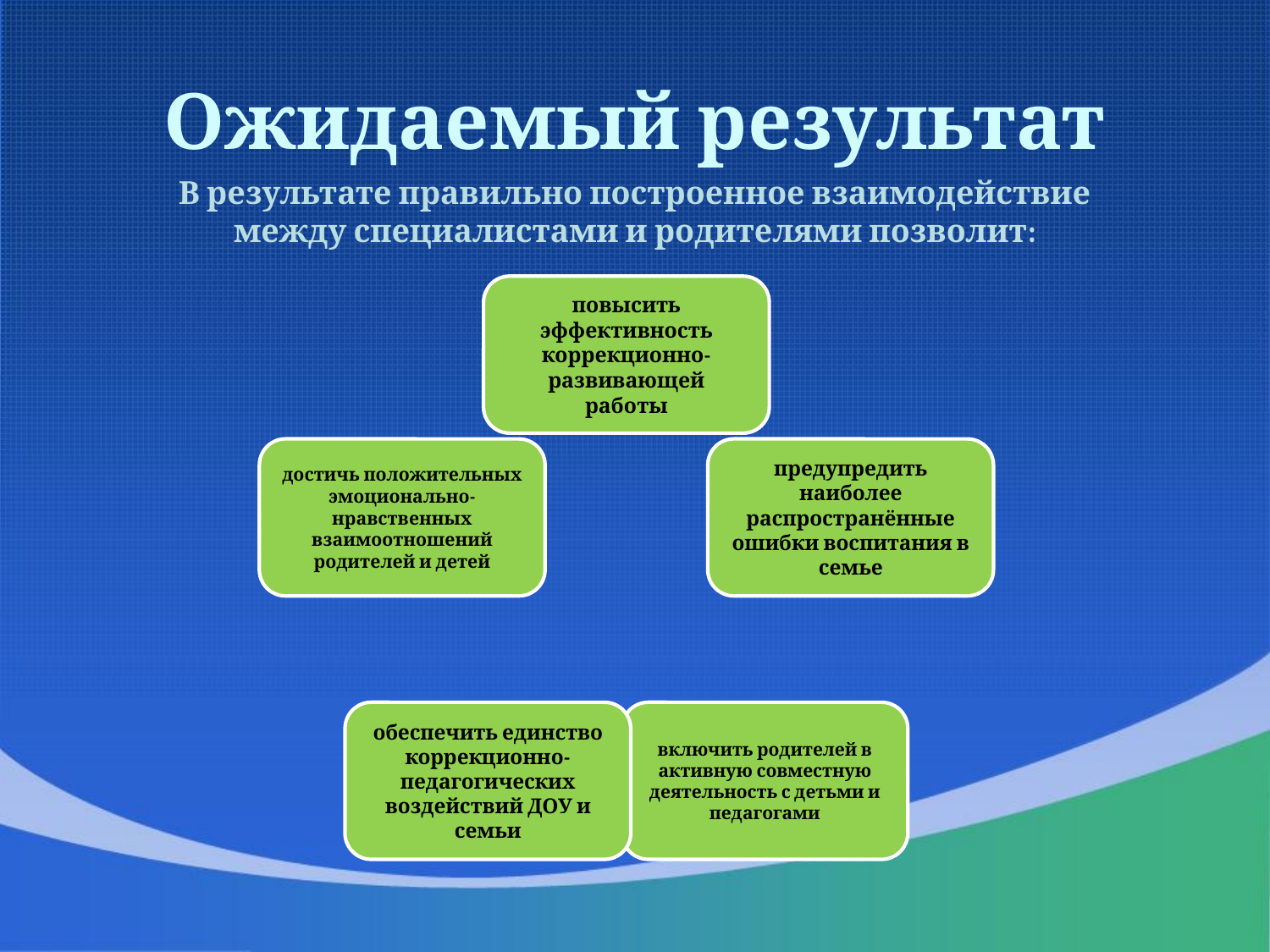

# Ожидаемый результат
В результате правильно построенное взаимодействие между специалистами и родителями позволит:
повысить эффективность коррекционно-развивающей работы
предупредить наиболее распространённые ошибки воспитания в семье
включить родителей в активную совместную деятельность с детьми и педагогами
обеспечить единство коррекционно-педагогических воздействий ДОУ и семьи
достичь положительных эмоционально-нравственных взаимоотношений родителей и детей